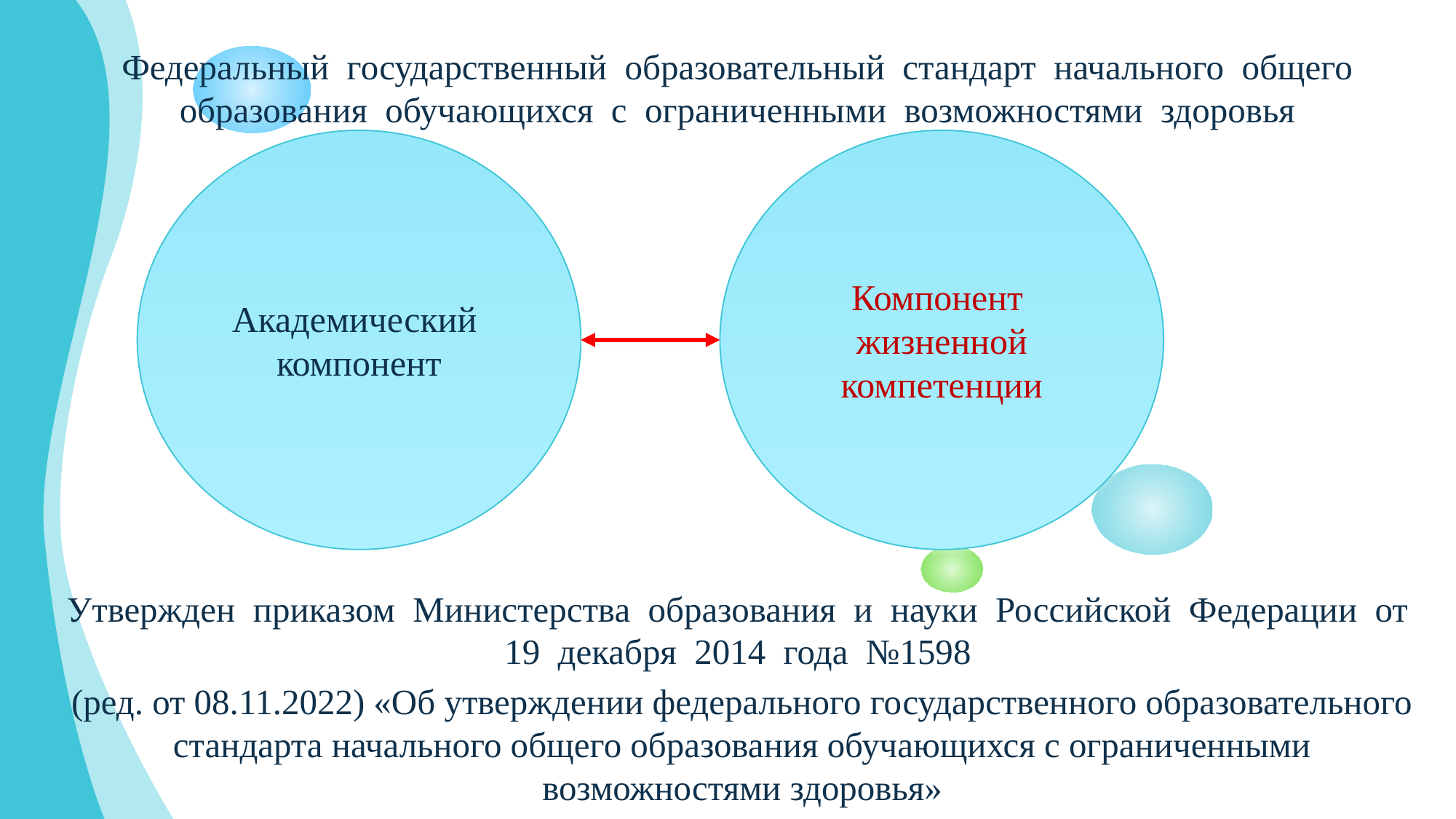

Федеральный  государственный  образовательный  стандарт  начального  общего  образования  обучающихся  с  ограниченными  возможностями  здоровья

Утвержден  приказом  Министерства  образования  и  науки  Российской  Федерации  от  19  декабря  2014  года  №1598
(ред. от 08.11.2022) «Об утверждении федерального государственного образовательного стандарта начального общего образования обучающихся с ограниченными возможностями здоровья»

Академический  компонент
Компонент  жизненной компетенции